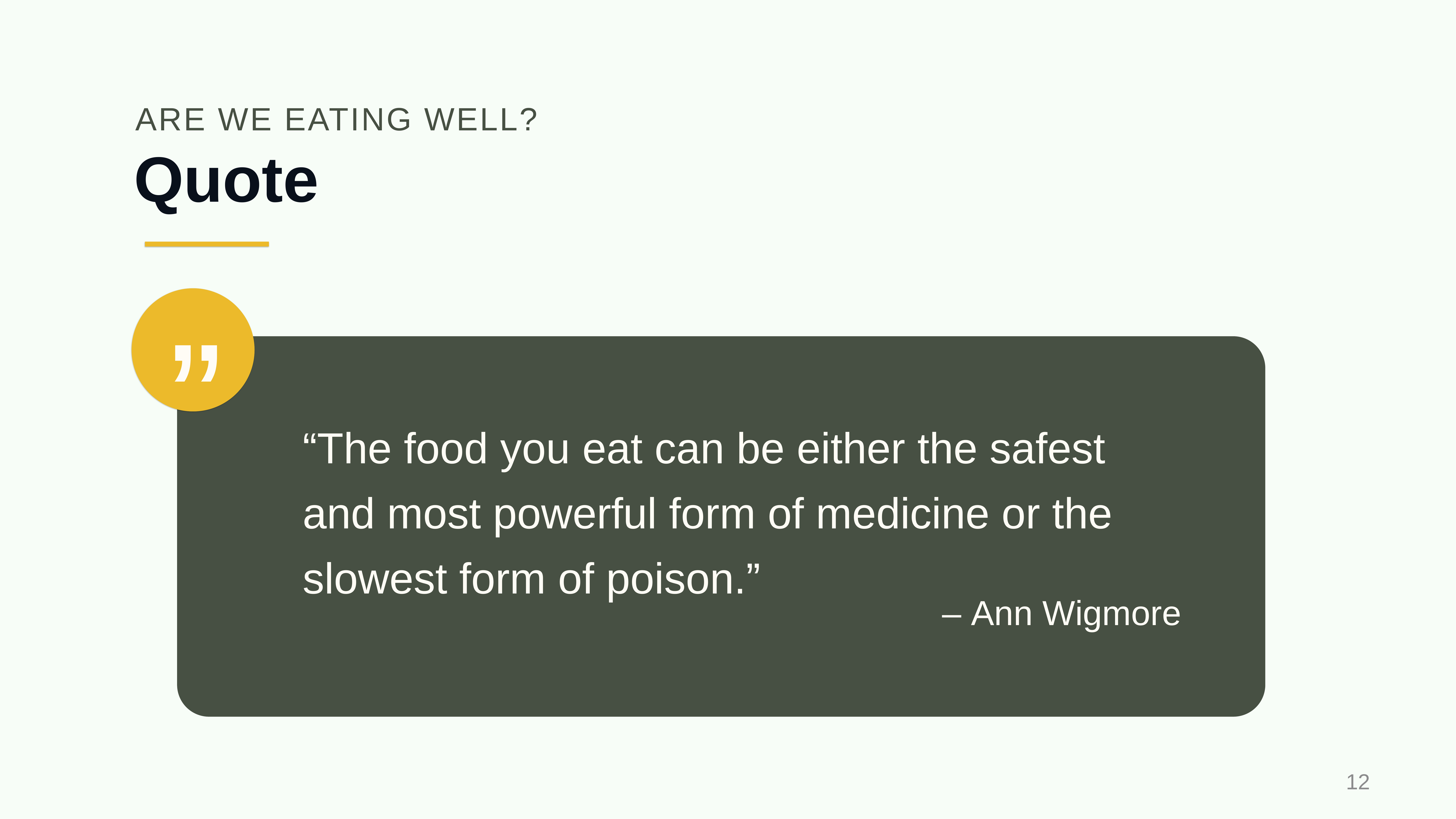

ARE WE EATING WELL?
# Quote

”

“The food you eat can be either the safest and most powerful form of medicine or the slowest form of poison.”
– Ann Wigmore
12